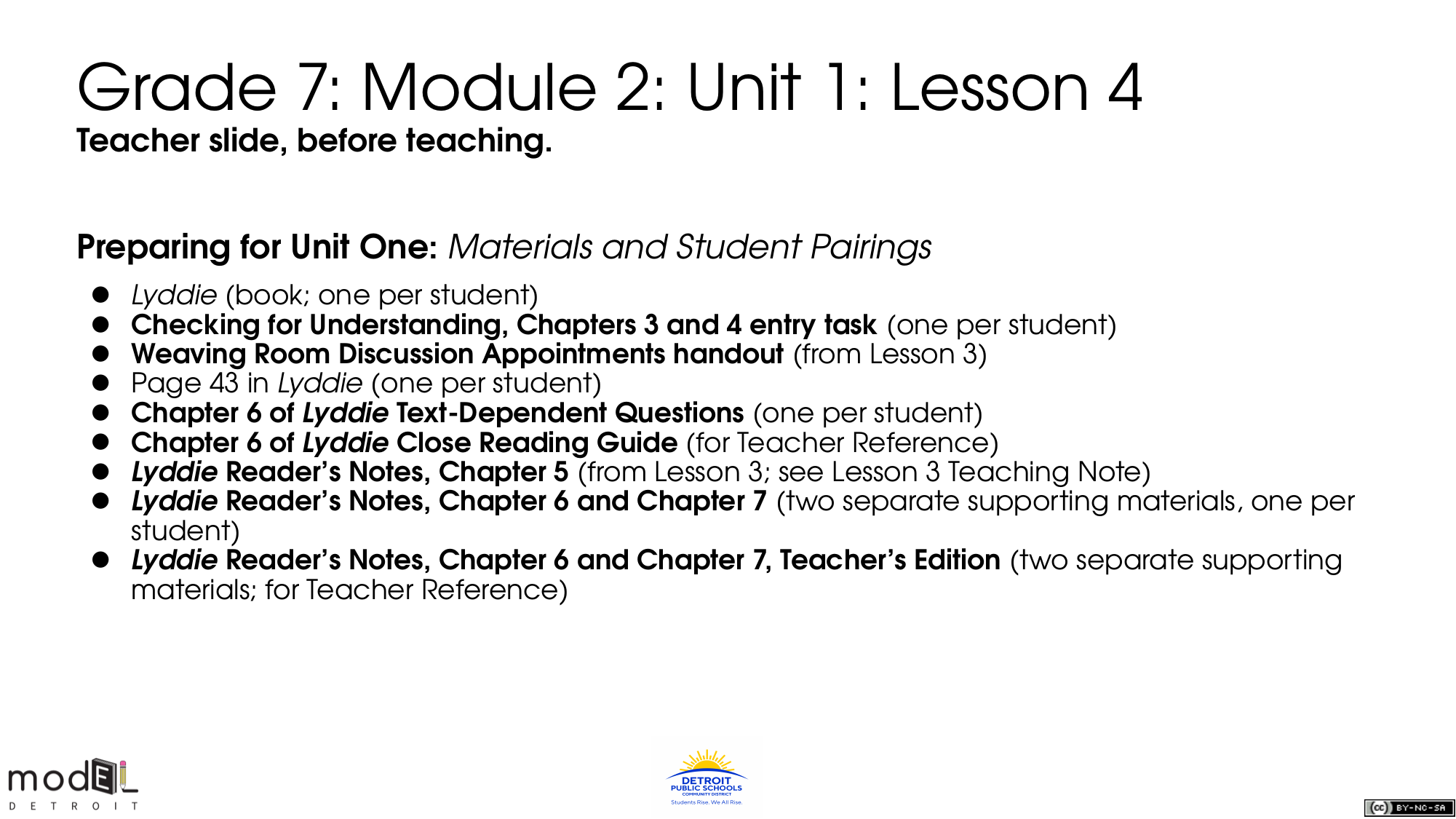

Grade 7: Module 2: Unit 1: Lesson 4
Teacher slide, before teaching.
Preparing for Unit One: Materials and Student Pairings
Lyddie (book; one per student)
Checking for Understanding, Chapters 3 and 4 entry task (one per student)
Weaving Room Discussion Appointments handout (from Lesson 3)
Page 43 in Lyddie (one per student)
Chapter 6 of Lyddie Text-Dependent Questions (one per student)
Chapter 6 of Lyddie Close Reading Guide (for Teacher Reference)
Lyddie Reader’s Notes, Chapter 5 (from Lesson 3; see Lesson 3 Teaching Note)
Lyddie Reader’s Notes, Chapter 6 and Chapter 7 (two separate supporting materials, one per student)
Lyddie Reader’s Notes, Chapter 6 and Chapter 7, Teacher’s Edition (two separate supporting materials; for Teacher Reference)